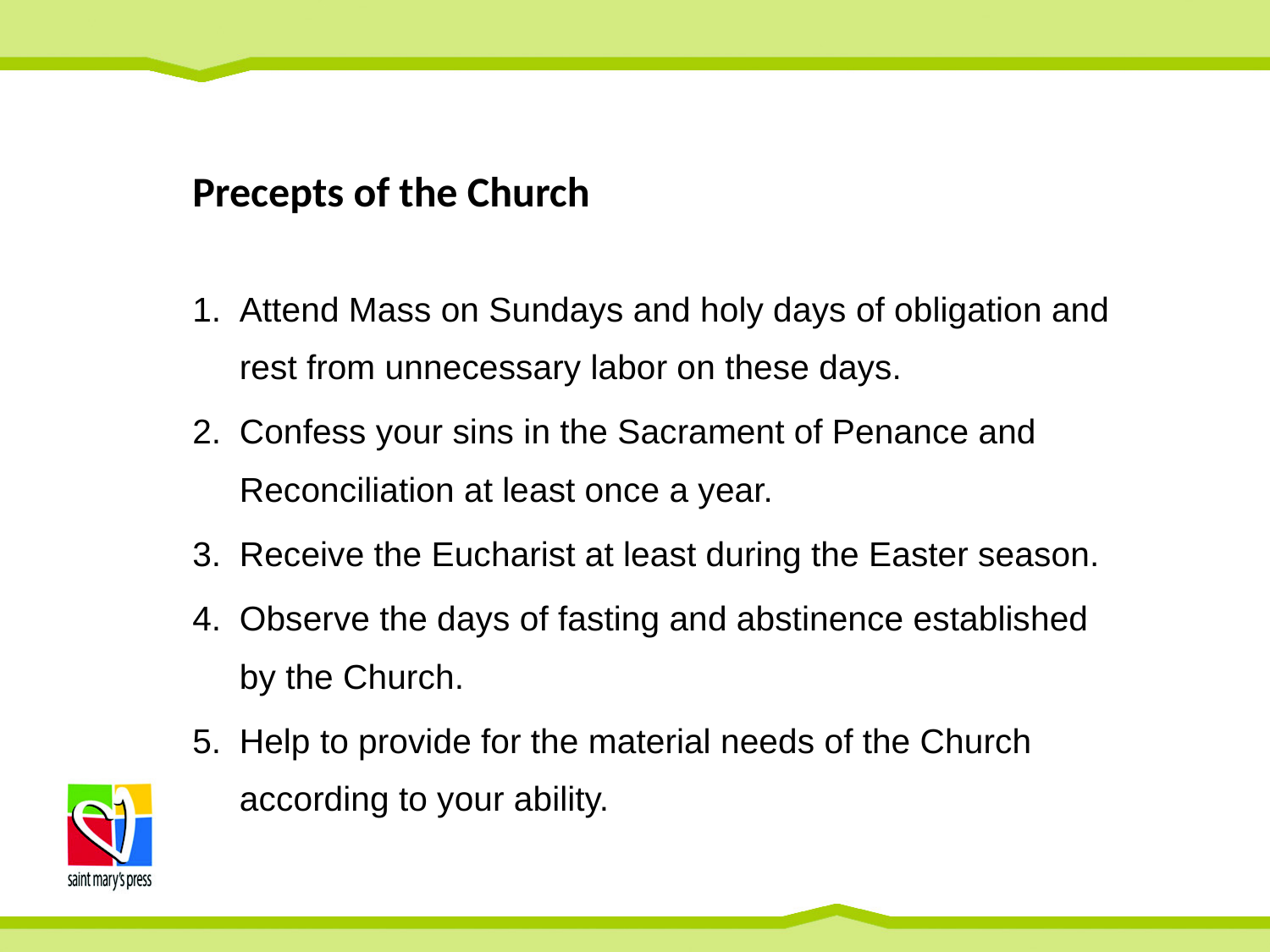

Precepts of the Church
Attend Mass on Sundays and holy days of obligation and rest from unnecessary labor on these days.
Confess your sins in the Sacrament of Penance and Reconciliation at least once a year.
Receive the Eucharist at least during the Easter season.
Observe the days of fasting and abstinence established by the Church.
Help to provide for the material needs of the Church according to your ability.